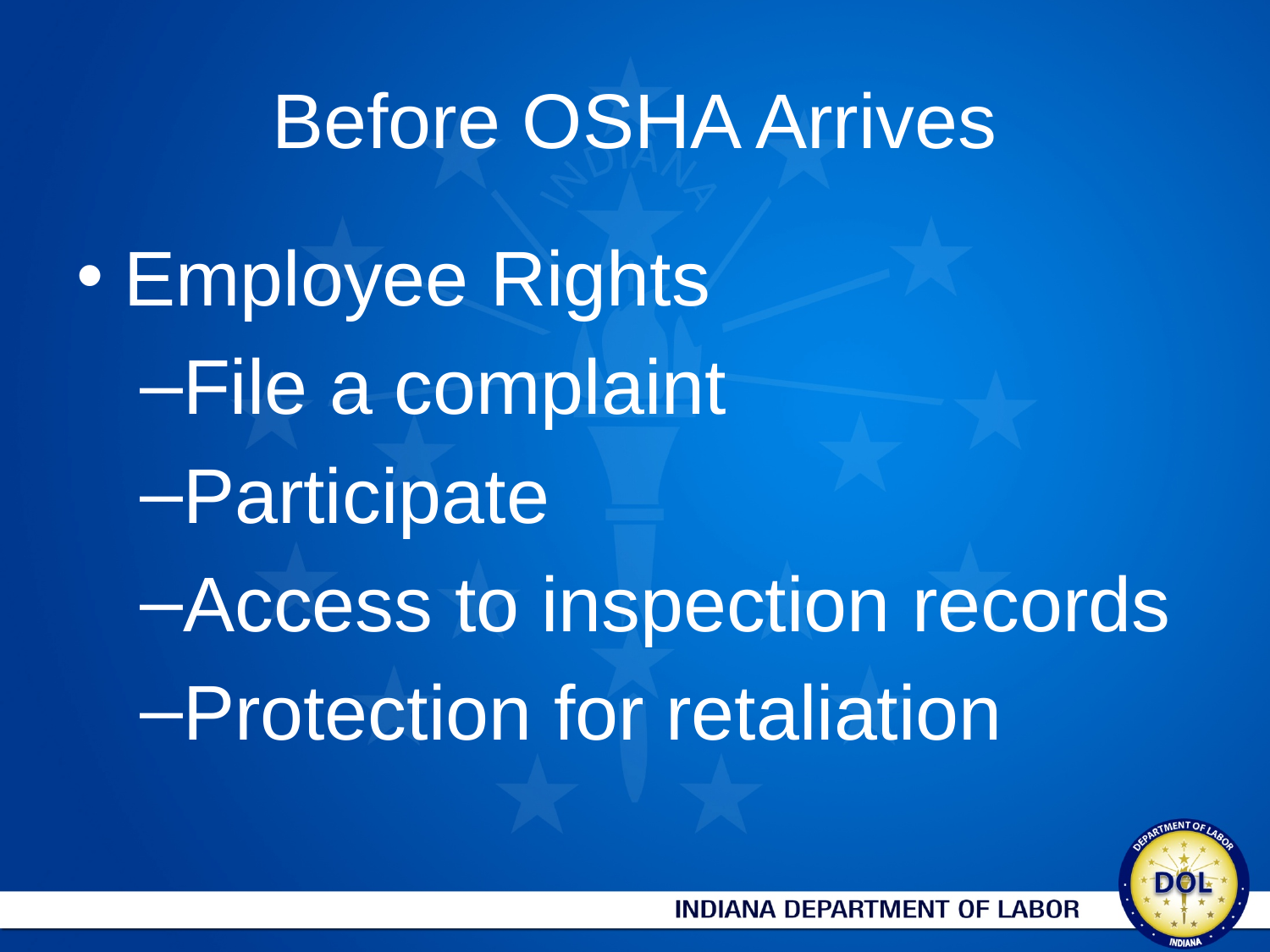

# Before OSHA Arrives
Employee Rights
File a complaint
Participate
Access to inspection records
Protection for retaliation